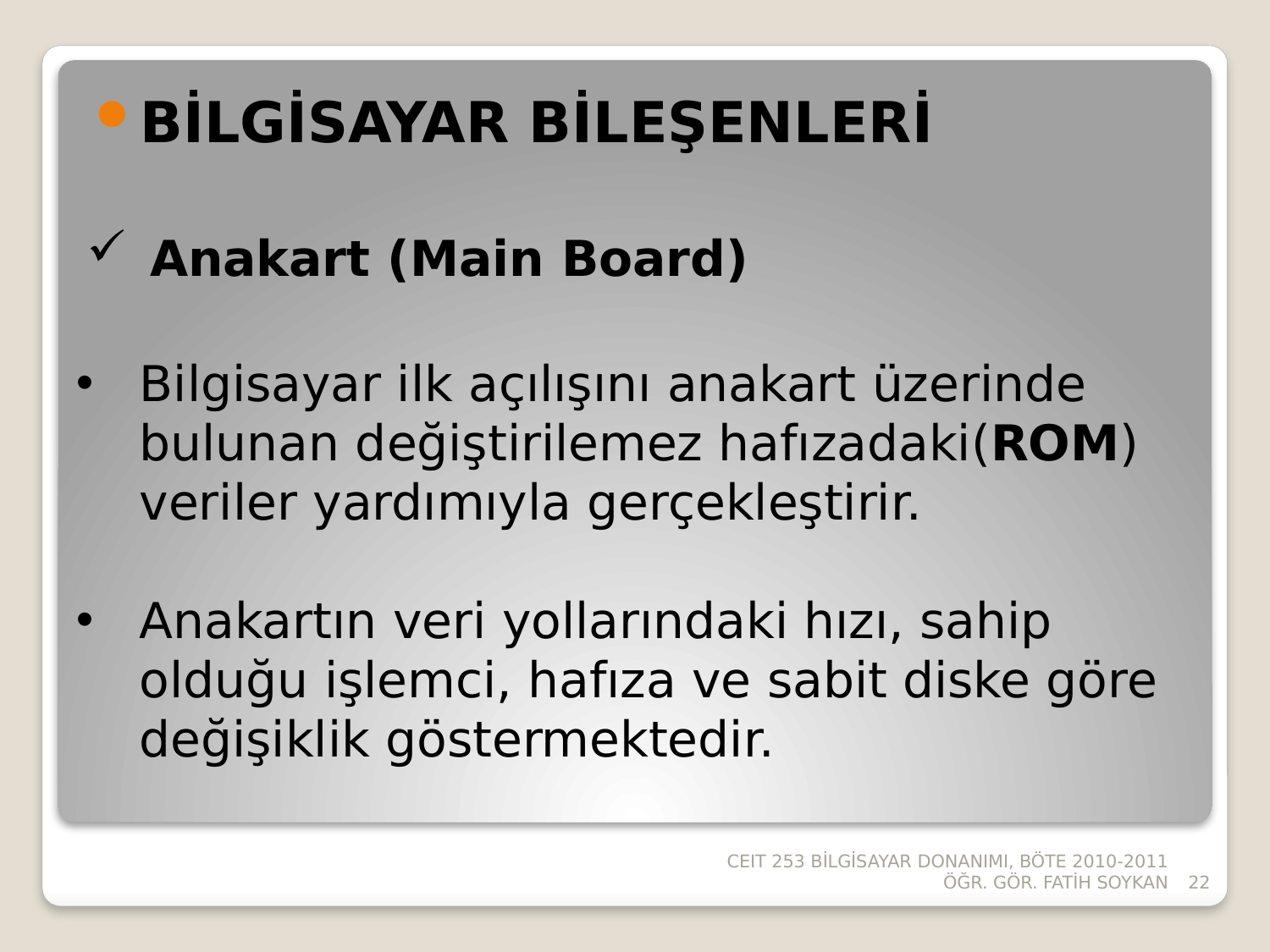

BİLGİSAYAR BİLEŞENLERİ

Anakart (Main Board)

Bilgisayar ilk açılışını anakart üzerinde bulunan değiştirilemez hafızadaki(ROM) veriler yardımıyla gerçekleştirir.

Anakartın veri yollarındaki hızı, sahip olduğu işlemci, hafıza ve sabit diske göre değişiklik göstermektedir.
CEIT 253 BİLGİSAYAR DONANIMI, BÖTE 2010-2011 ÖĞR. GÖR. FATİH SOYKAN
22